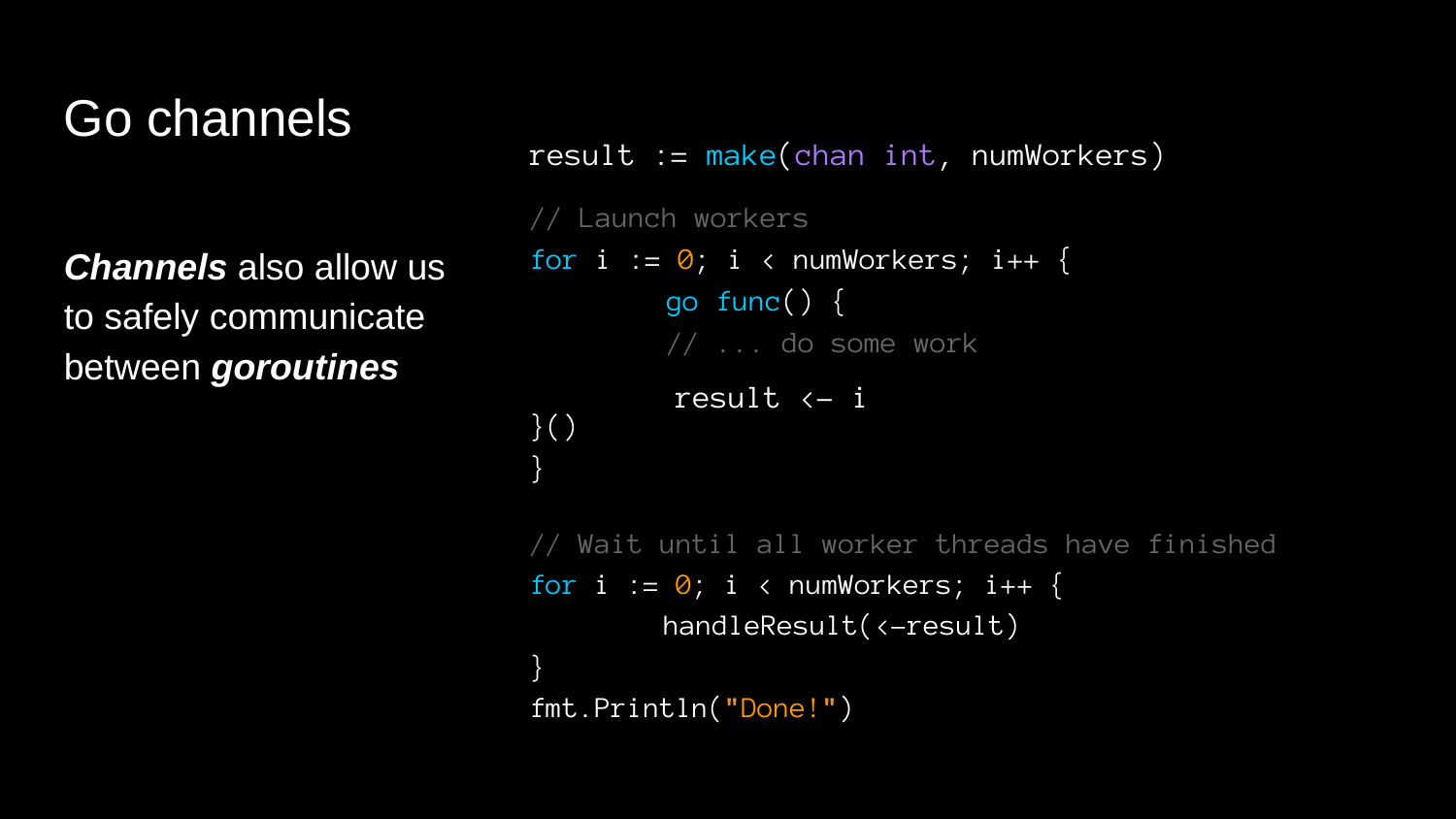

Go channels
result := make(chan int, numWorkers)

// Launch workers
for i := 0; i < numWorkers; i++ {
	go func() {
		// ... do some work

}()
}
Channels also allow us to safely communicate between goroutines
result <- i
// Wait until all worker threads have finished
for i := 0; i < numWorkers; i++ {
	handleResult(<-result)
}
fmt.Println("Done!")